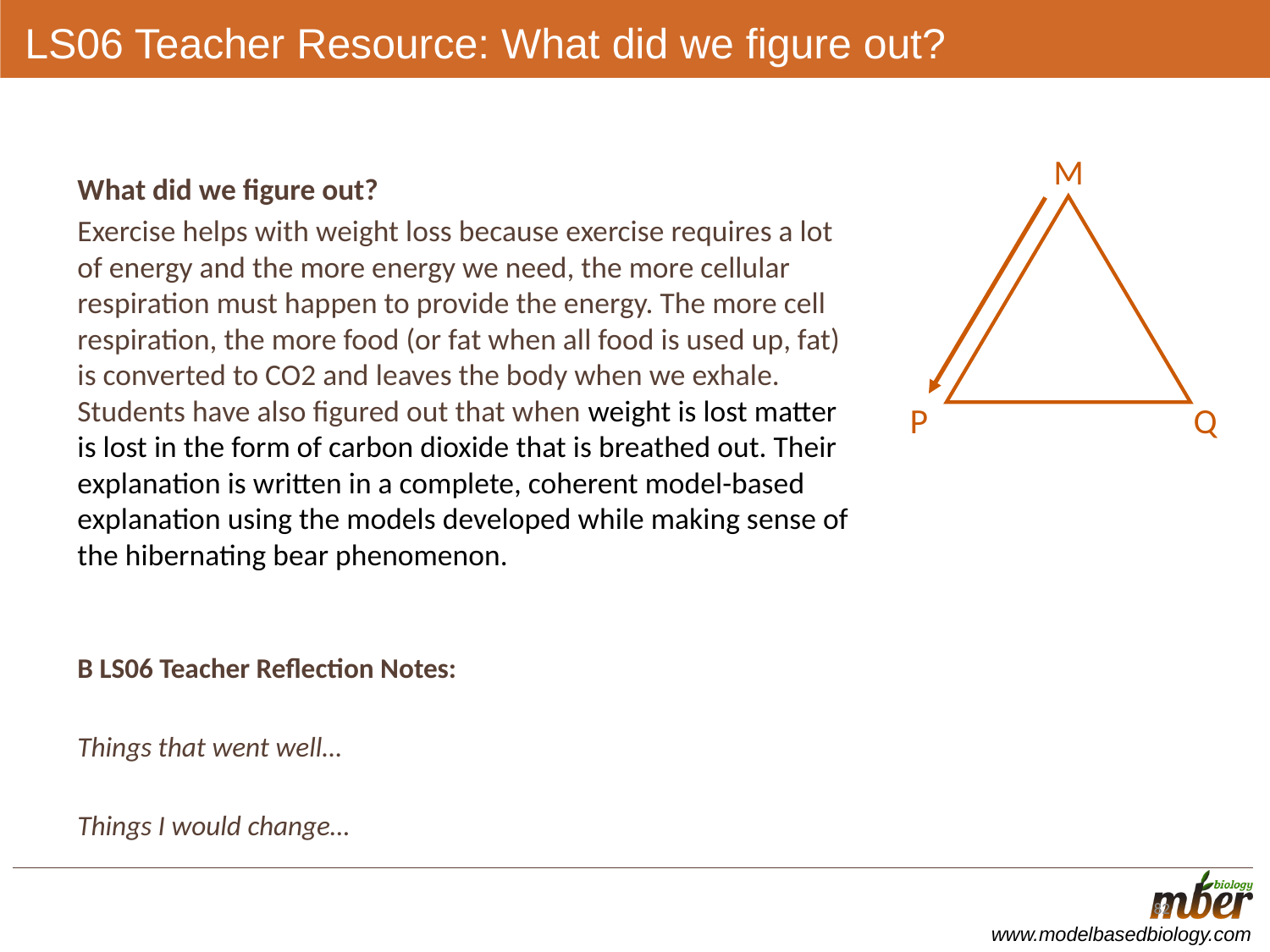

# LS06 Teacher Resource: What did we figure out?
M

Q
P
What did we figure out?
Exercise helps with weight loss because exercise requires a lot of energy and the more energy we need, the more cellular respiration must happen to provide the energy. The more cell respiration, the more food (or fat when all food is used up, fat) is converted to CO2 and leaves the body when we exhale. Students have also figured out that when weight is lost matter is lost in the form of carbon dioxide that is breathed out. Their explanation is written in a complete, coherent model-based explanation using the models developed while making sense of the hibernating bear phenomenon.
B LS06 Teacher Reflection Notes:

Things that went well…

Things I would change…

82
82